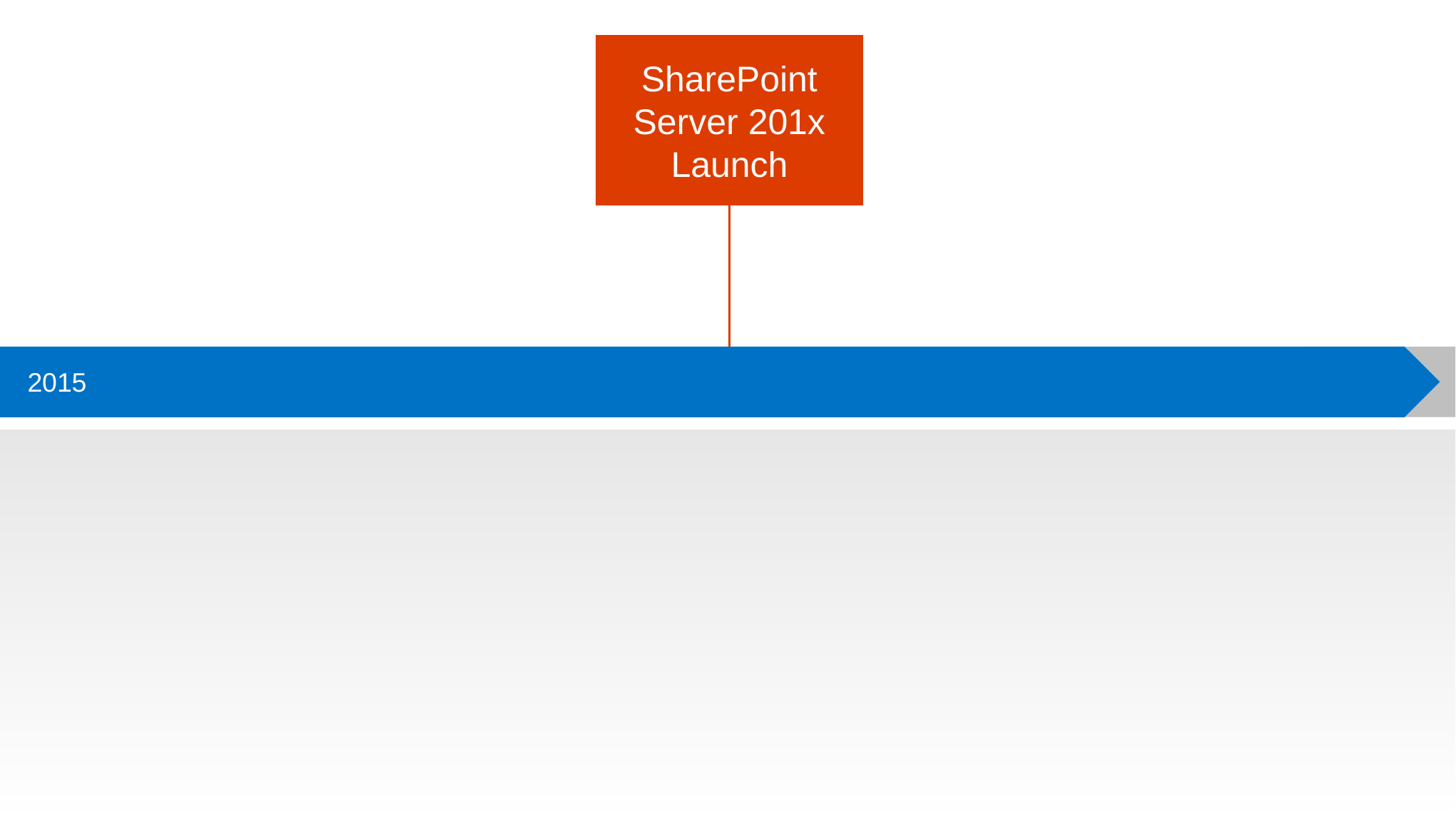

SharePoint Server 201x Launch

2012
2013
2014

2015

2015